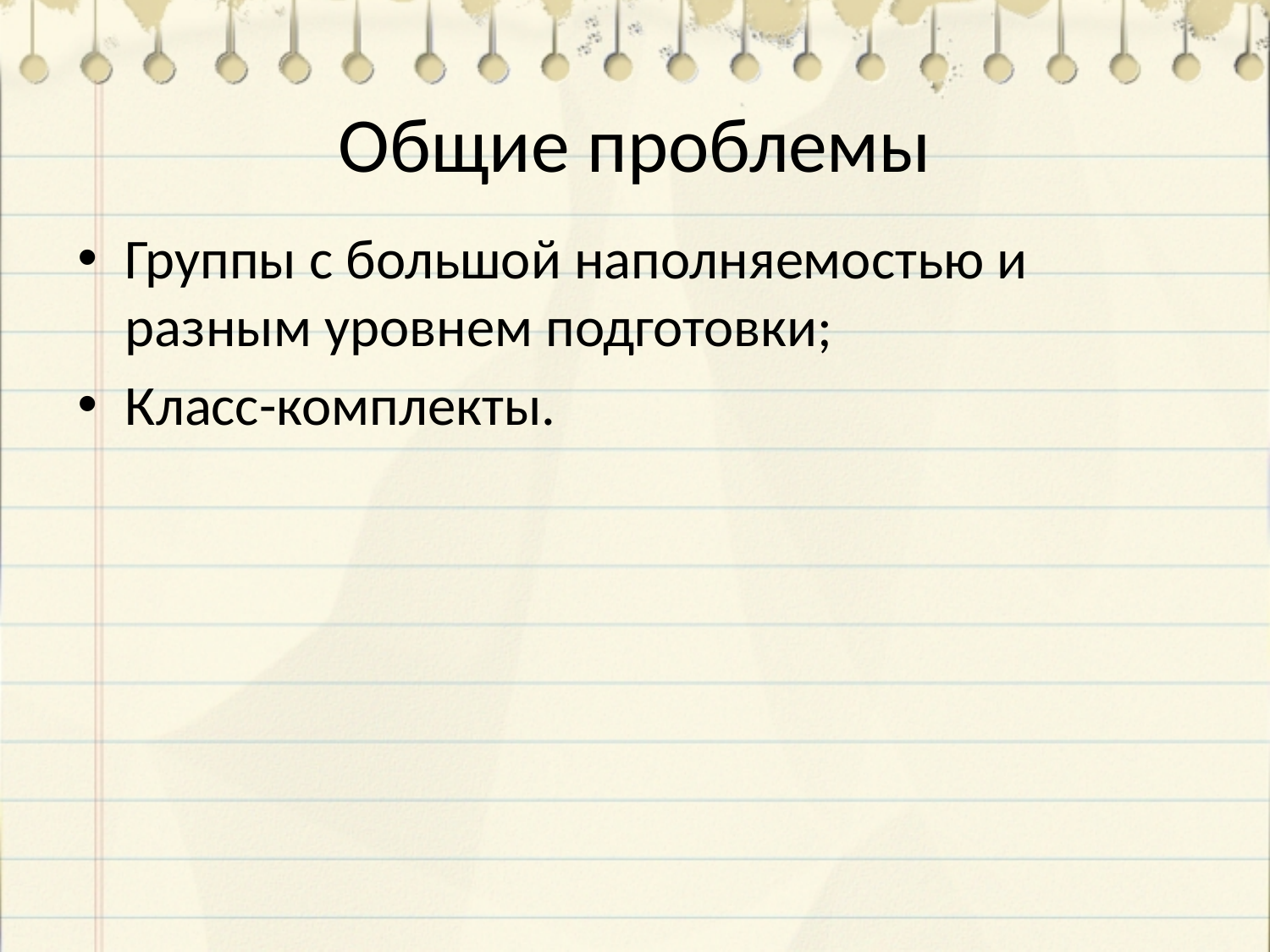

# Общие проблемы
Группы с большой наполняемостью и разным уровнем подготовки;
Класс-комплекты.